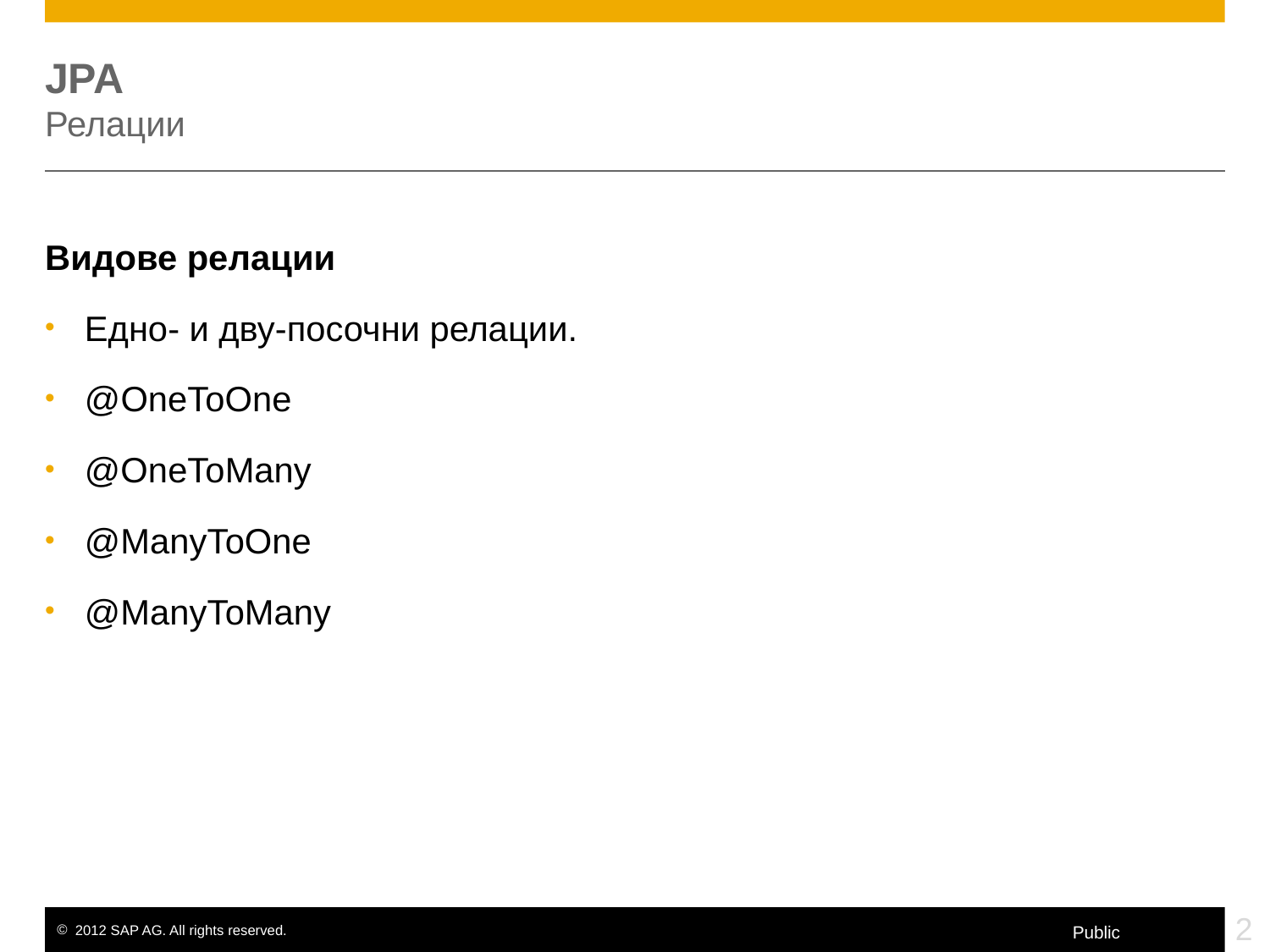

# JPA Релации
Видове релации
Едно- и дву-посочни релации.
@OneToOne
@OneToMany
@ManyToOne
@ManyToMany
2